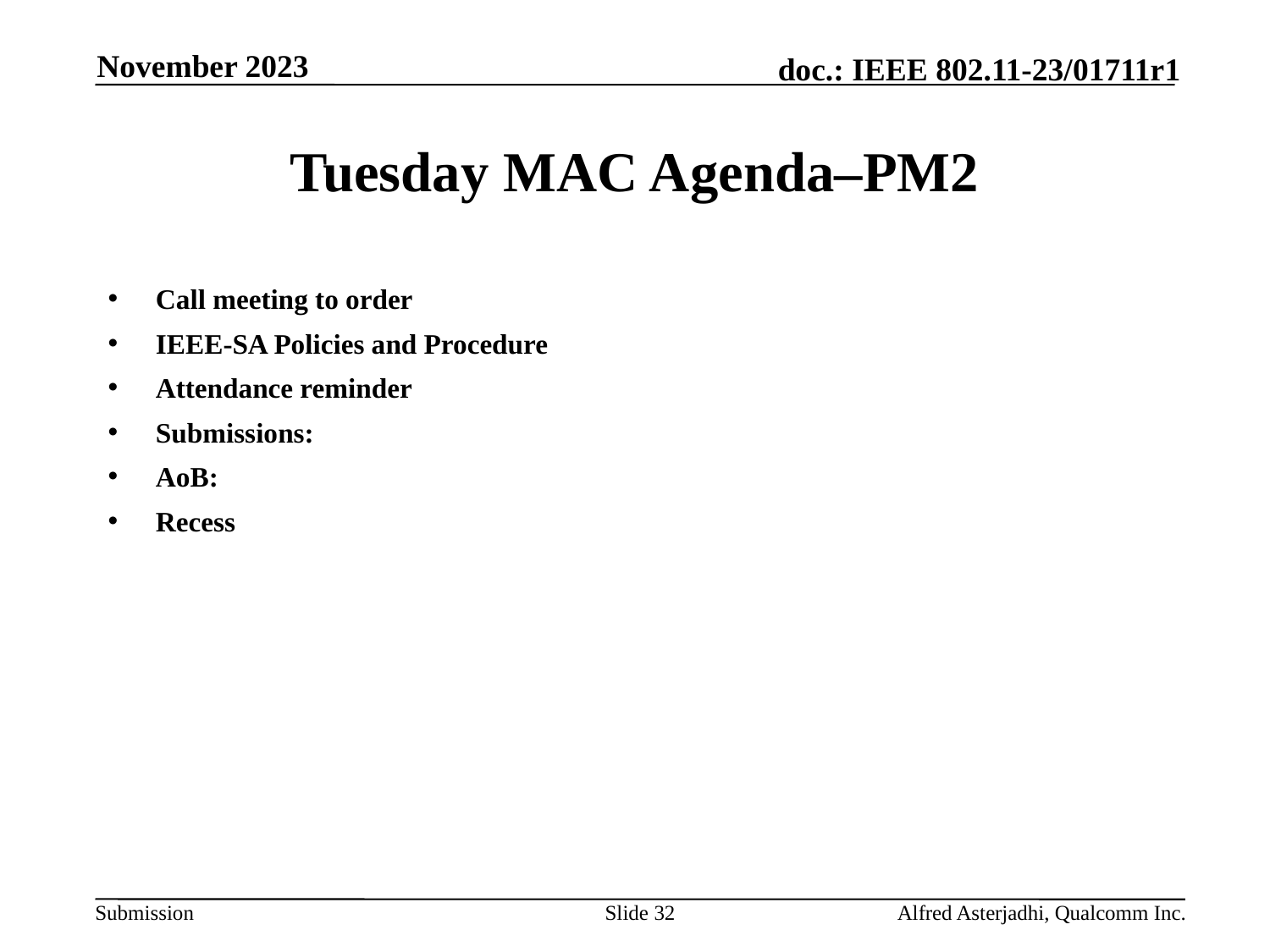

November 2023
# Tuesday MAC Agenda–PM2
Call meeting to order
IEEE-SA Policies and Procedure
Attendance reminder
Submissions:
AoB:
Recess
Slide 32
Alfred Asterjadhi, Qualcomm Inc.